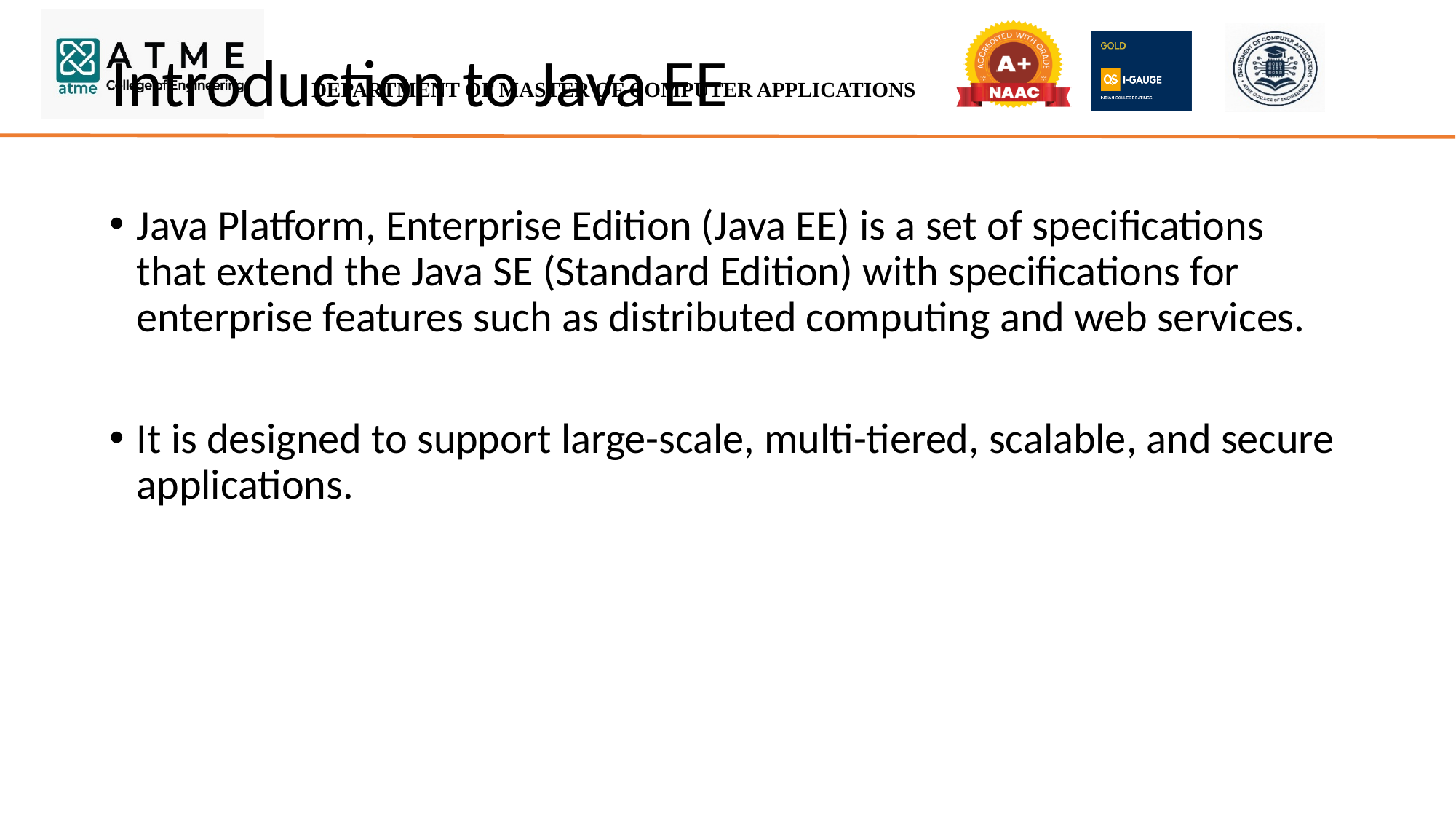

# Introduction to Java EE
Java Platform, Enterprise Edition (Java EE) is a set of specifications that extend the Java SE (Standard Edition) with specifications for enterprise features such as distributed computing and web services.

It is designed to support large-scale, multi-tiered, scalable, and secure applications.